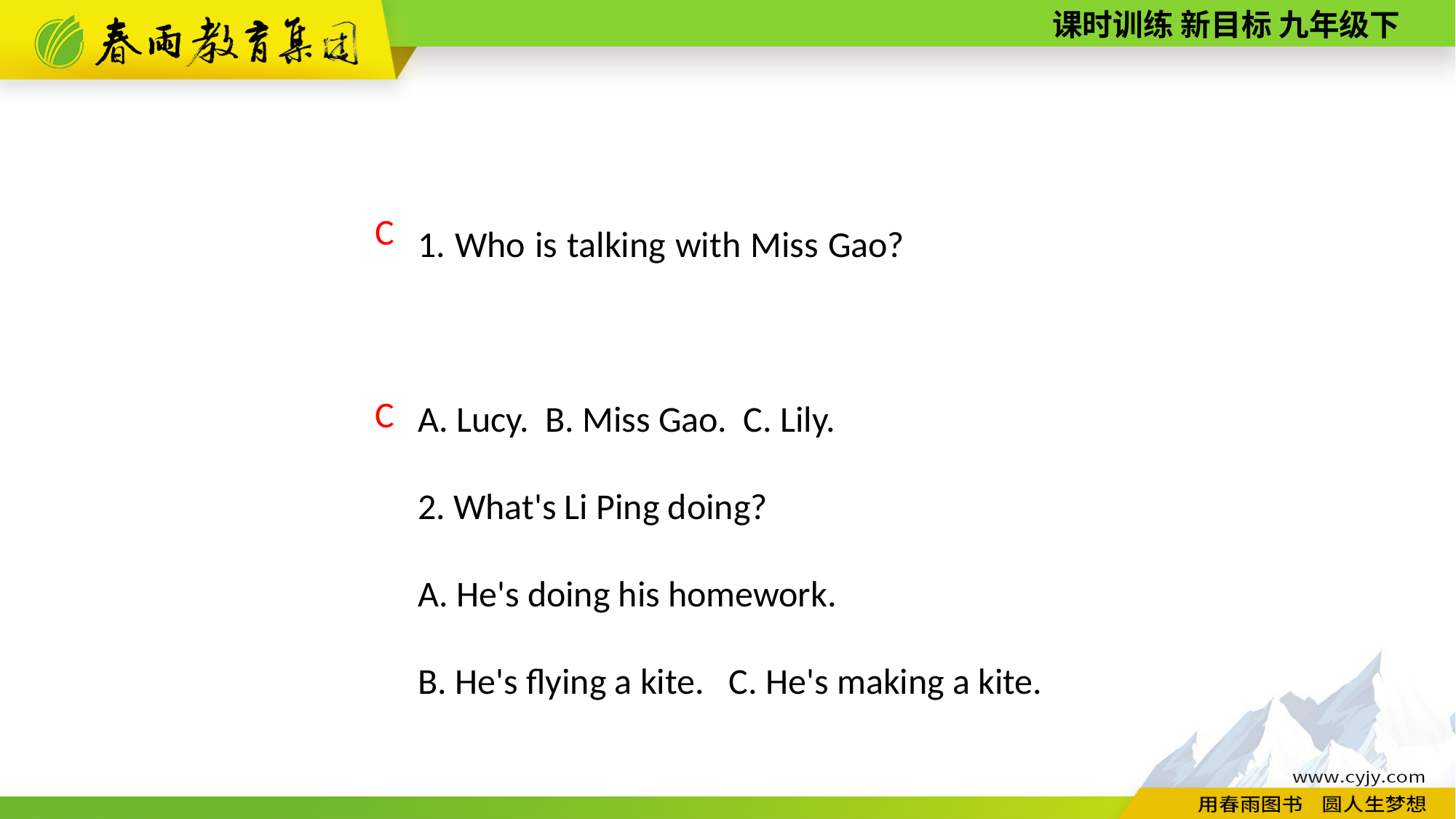

1. Who is talking with Miss Gao?
A. Lucy.  B. Miss Gao.  C. Lily.
2. What's Li Ping doing?
A. He's doing his homework.
B. He's flying a kite.   C. He's making a kite.
C
C